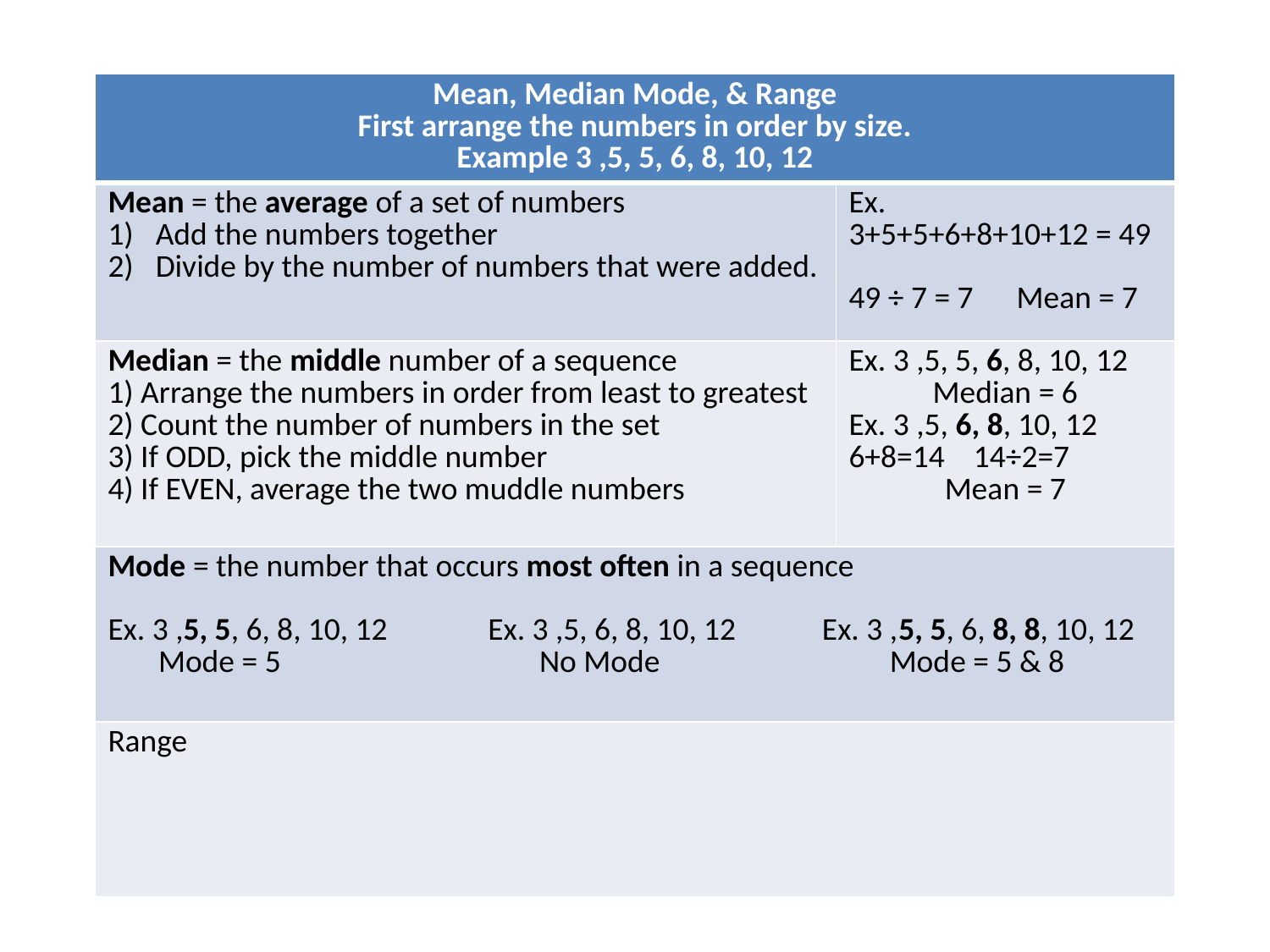

| Mean, Median Mode, & Range First arrange the numbers in order by size. Example 3 ,5, 5, 6, 8, 10, 12 |  |
| --- | --- |
| Mean = the average of a set of numbers Add the numbers together Divide by the number of numbers that were added. | Ex. 3+5+5+6+8+10+12 = 49 49 ÷ 7 = 7 Mean = 7 |
| Median = the middle number of a sequence 1) Arrange the numbers in order from least to greatest 2) Count the number of numbers in the set 3) If ODD, pick the middle number 4) If EVEN, average the two muddle numbers | Ex. 3 ,5, 5, 6, 8, 10, 12 Median = 6 Ex. 3 ,5, 6, 8, 10, 12 6+8=14 14÷2=7 Mean = 7 |
| Mode = the number that occurs most often in a sequence Ex. 3 ,5, 5, 6, 8, 10, 12 Ex. 3 ,5, 6, 8, 10, 12 Ex. 3 ,5, 5, 6, 8, 8, 10, 12 Mode = 5 No Mode Mode = 5 & 8 |  |
| Range |  |